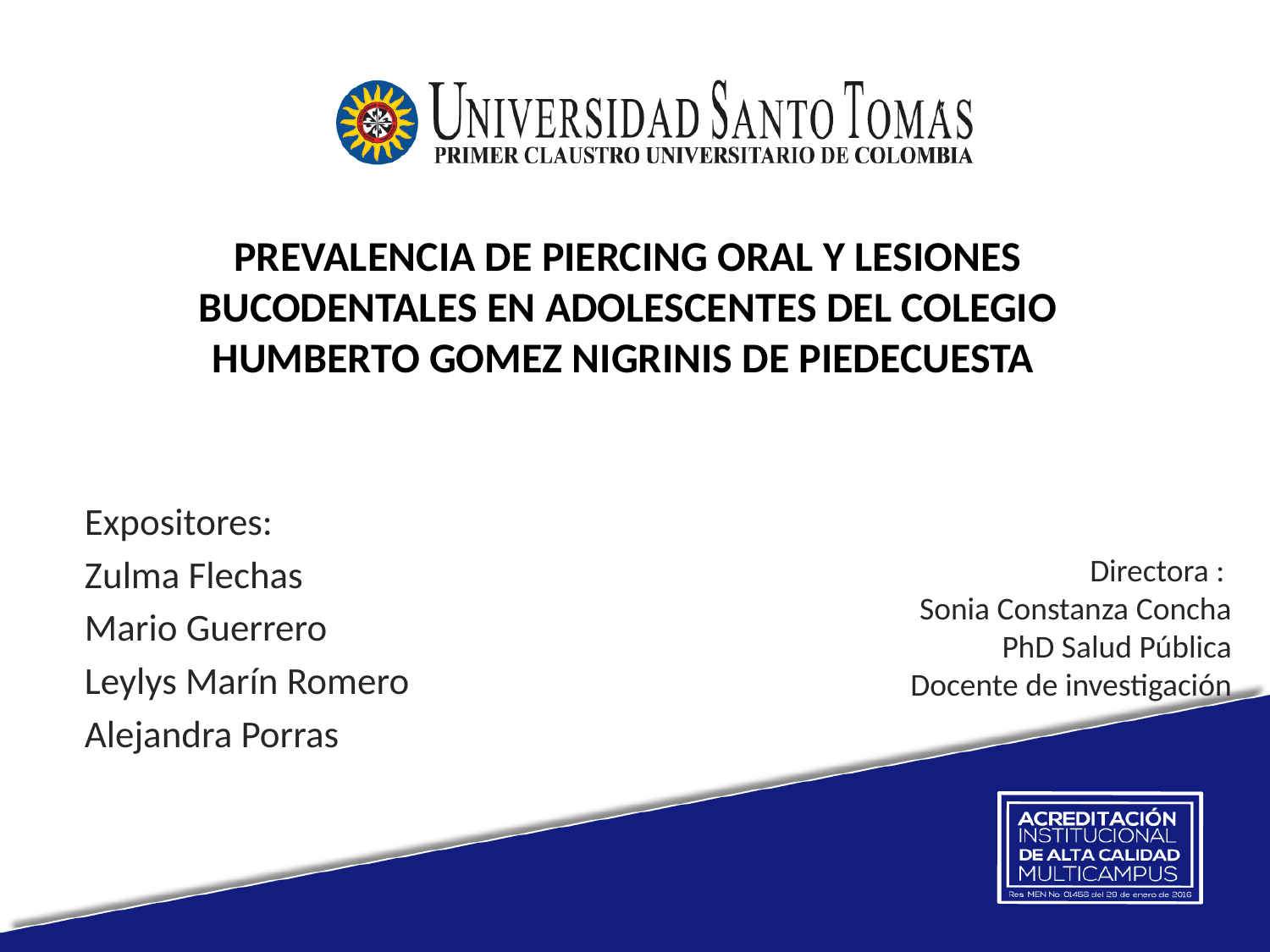

PREVALENCIA DE PIERCING ORAL Y LESIONES BUCODENTALES EN ADOLESCENTES DEL COLEGIO HUMBERTO GOMEZ NIGRINIS DE PIEDECUESTA
Expositores:
Zulma Flechas
Mario Guerrero
Leylys Marín Romero
Alejandra Porras

Directora :
Sonia Constanza Concha
PhD Salud Pública
Docente de investigación